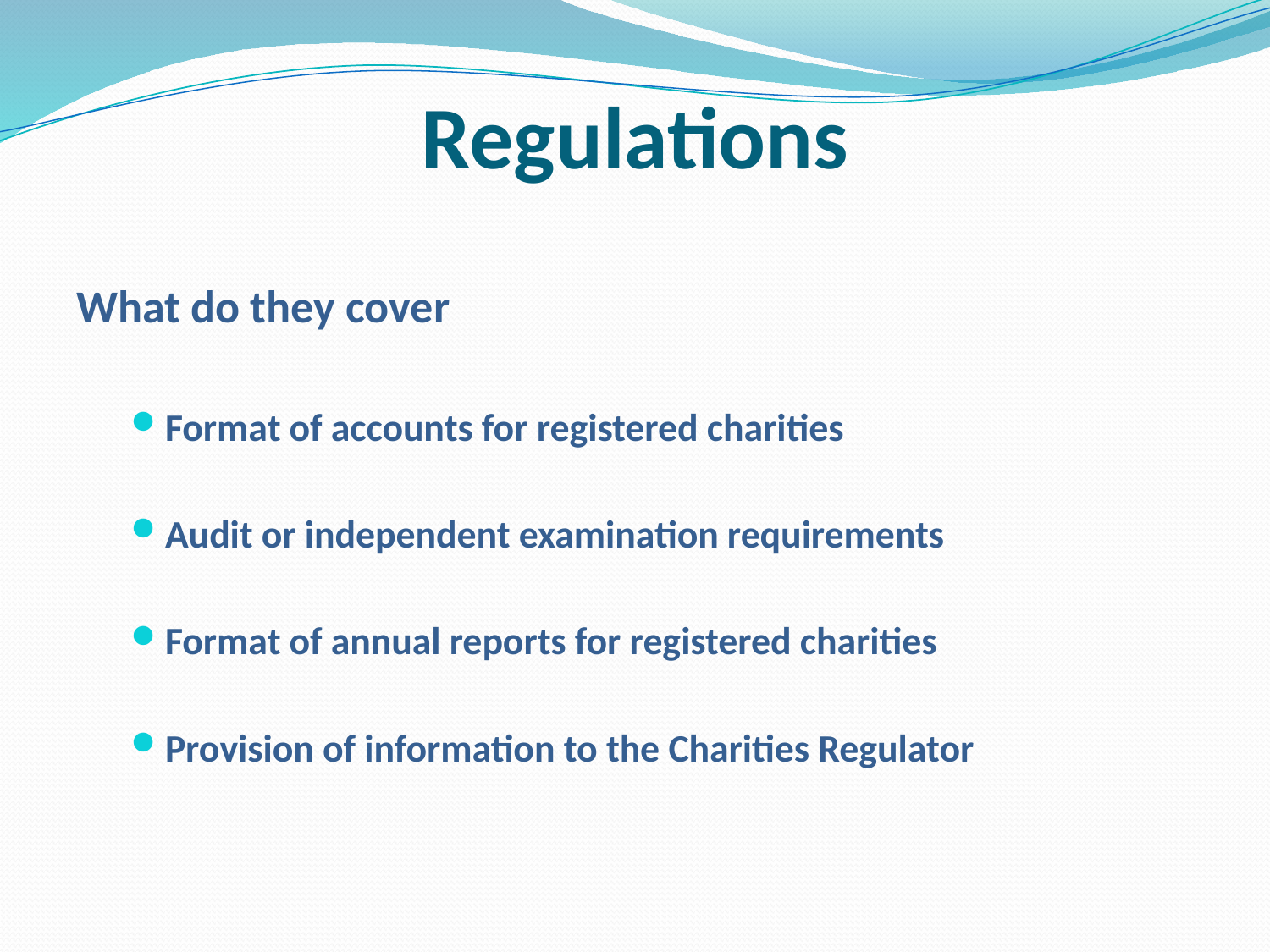

# Regulations

What do they cover

Format of accounts for registered charities

Audit or independent examination requirements

Format of annual reports for registered charities

Provision of information to the Charities Regulator